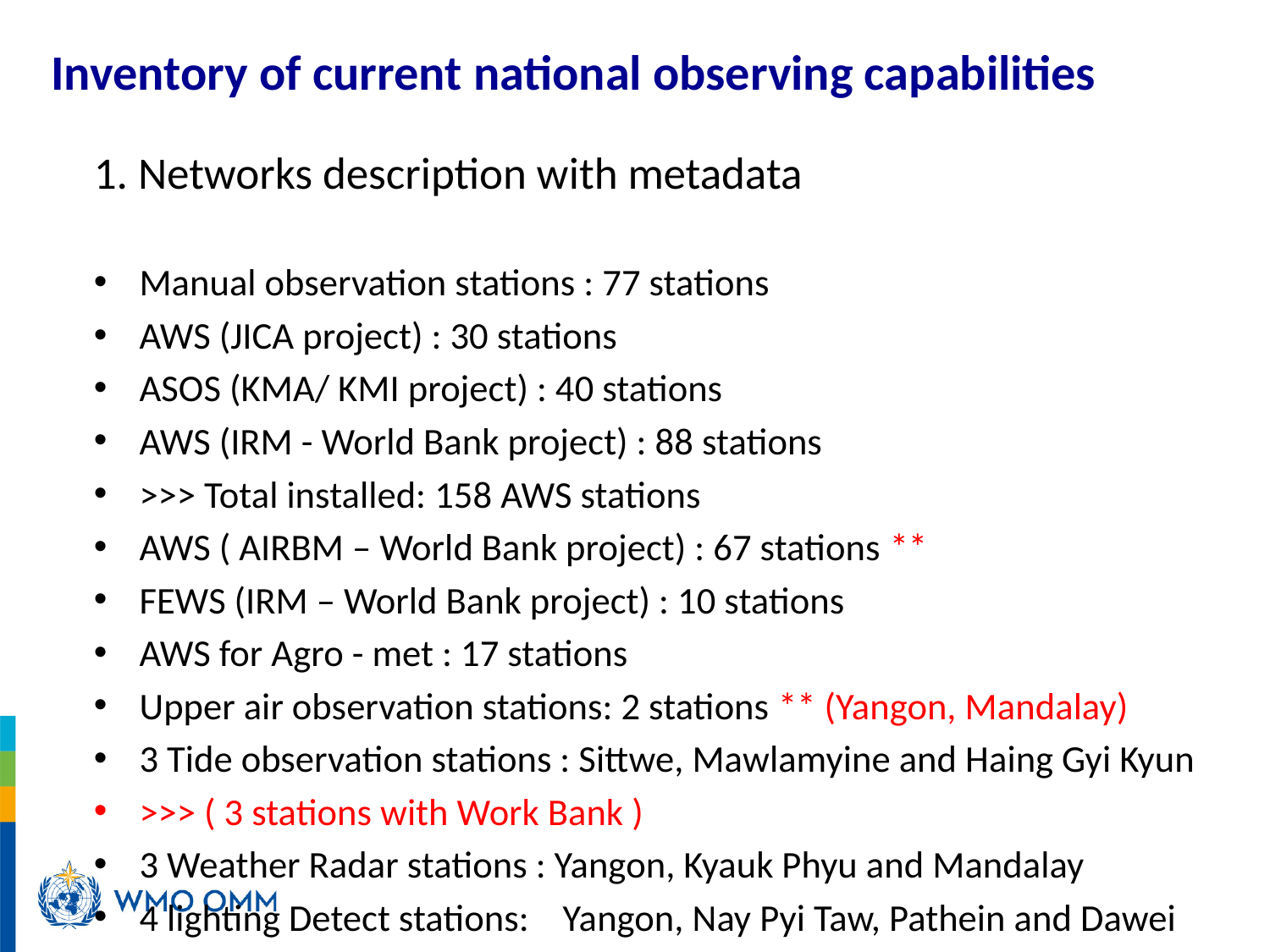

Inventory of current national observing capabilities
1. Networks description with metadata

Manual observation stations : 77 stations
AWS (JICA project) : 30 stations
ASOS (KMA/ KMI project) : 40 stations
AWS (IRM - World Bank project) : 88 stations
>>> Total installed: 158 AWS stations
AWS ( AIRBM – World Bank project) : 67 stations **
FEWS (IRM – World Bank project) : 10 stations
AWS for Agro - met : 17 stations
Upper air observation stations: 2 stations ** (Yangon, Mandalay)
3 Tide observation stations : Sittwe, Mawlamyine and Haing Gyi Kyun
>>> ( 3 stations with Work Bank )
3 Weather Radar stations : Yangon, Kyauk Phyu and Mandalay
4 lighting Detect stations:    Yangon, Nay Pyi Taw, Pathein and Dawei